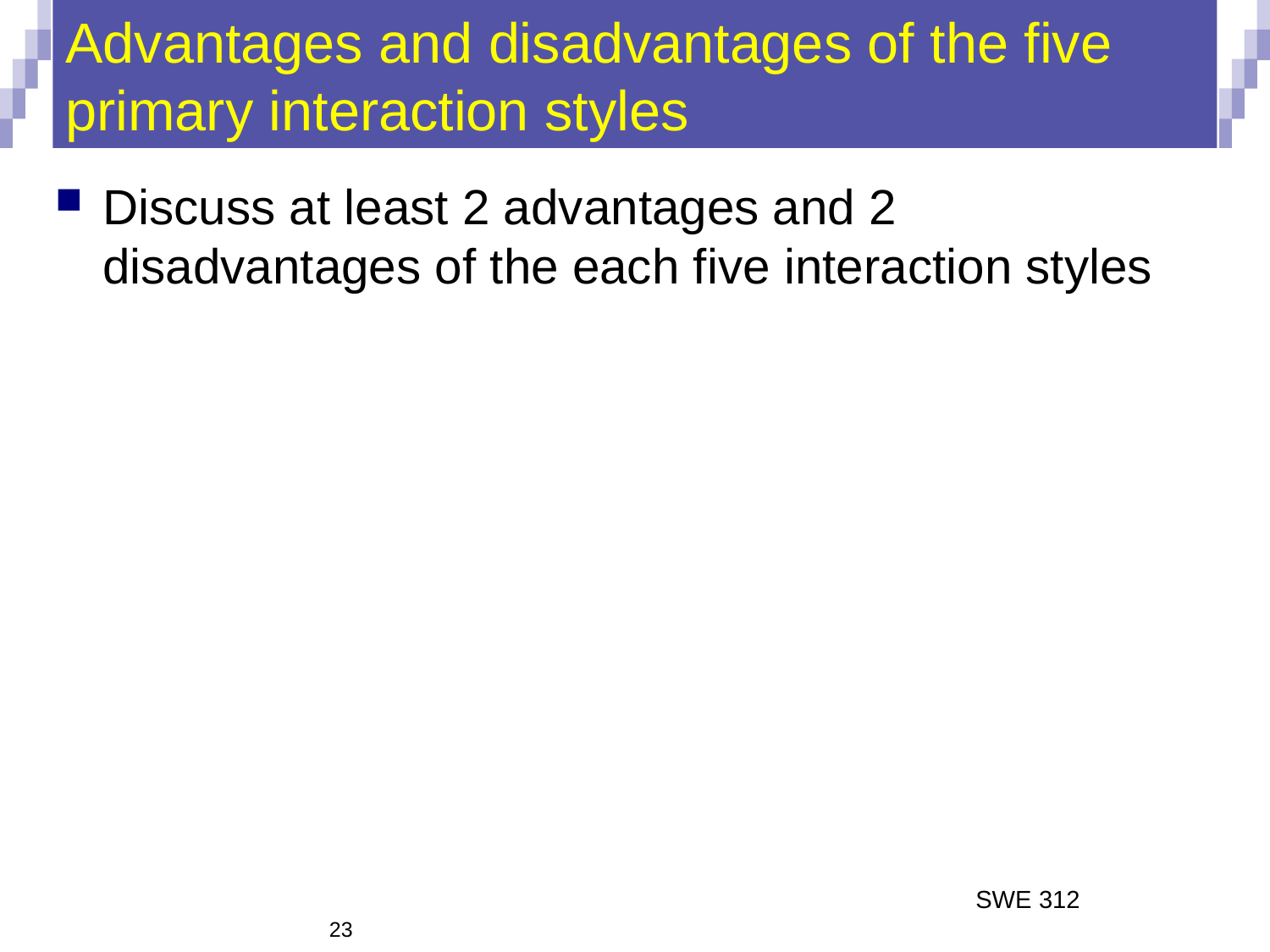

# Advantages and disadvantages of the five primary interaction styles
Discuss at least 2 advantages and 2 disadvantages of the each five interaction styles
SWE 312
23